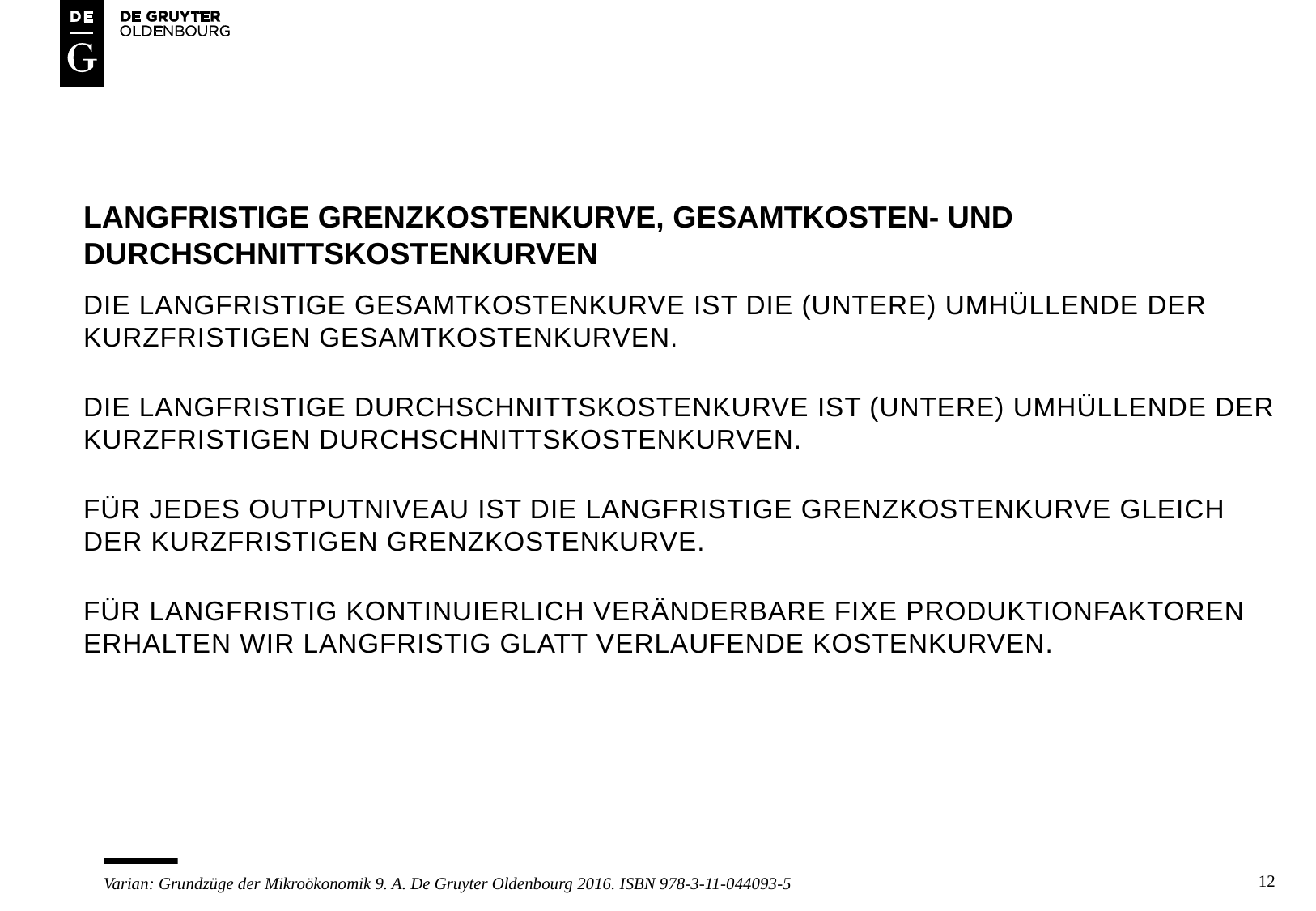

# LANGFRISTIGE GRENZKOSTENKURVE, GESAMTKOSTEN- UND DURCHSCHNITTSKOSTENKURVEN
DIE LANGFRISTIGE GESAMTKOSTENKURVE IST DIE (UNTERE) UMHÜLLENDE DER KURZFRISTIGEN GESAMTKOSTENKURVEN.
DIE LANGFRISTIGE DURCHSCHNITTSKOSTENKURVE IST (UNTERE) UMHÜLLENDE DER KURZFRISTIGEN DURCHSCHNITTSKOSTENKURVEN.
FÜR JEDES OUTPUTNIVEAU IST DIE LANGFRISTIGE GRENZKOSTENKURVE GLEICH DER KURZFRISTIGEN GRENZKOSTENKURVE.
FÜR LANGFRISTIG KONTINUIERLICH VERÄNDERBARE FIXE PRODUKTIONFAKTOREN ERHALTEN WIR LANGFRISTIG GLATT VERLAUFENDE KOSTENKURVEN.
12
Varian: Grundzüge der Mikroökonomik 9. A. De Gruyter Oldenbourg 2016. ISBN 978-3-11-044093-5